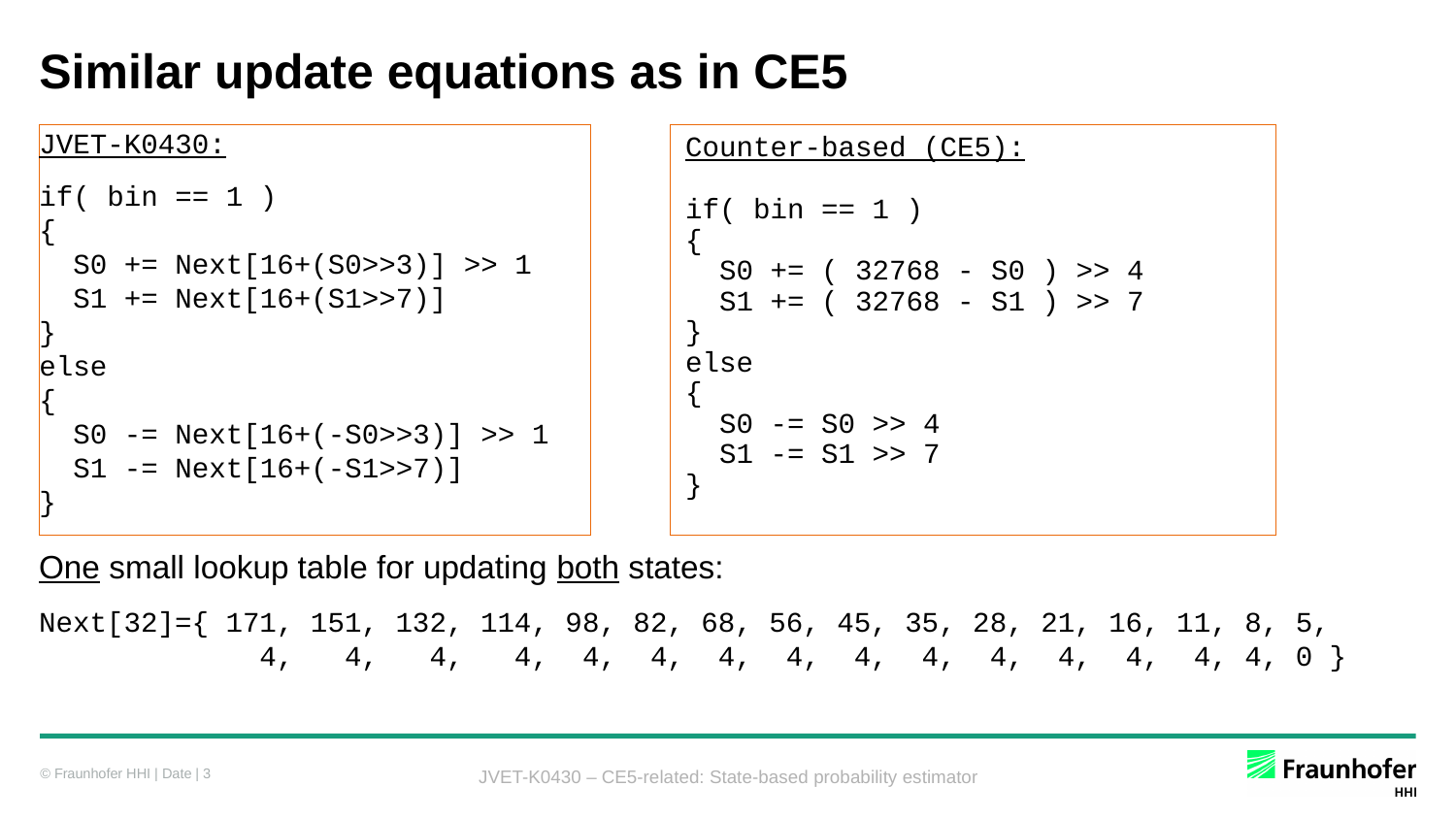

# Similar update equations as in CE5
JVET-K0430:
if( bin == 1 )
{
  S0 += Next[16+(S0>>3)] >> 1
  S1 += Next[16+(S1>>7)]
}
else
{
  S0 -= Next[16+(-S0>>3)] >> 1
  S1 -= Next[16+(-S1>>7)]
}

Counter-based (CE5):
if( bin == 1 )
{
  S0 += ( 32768 - S0 ) >> 4
  S1 += ( 32768 - S1 ) >> 7
}
else
{
  S0 -= S0 >> 4
  S1 -= S1 >> 7
}
One small lookup table for updating both states:
Next[32]={ 171, 151, 132, 114, 98, 82, 68, 56, 45, 35, 28, 21, 16, 11, 8, 5,
             4,   4,   4,   4,  4,  4,  4,  4,  4,  4,  4,  4,  4,  4, 4, 0 }

JVET-K0430 – CE5-related: State-based probability estimator